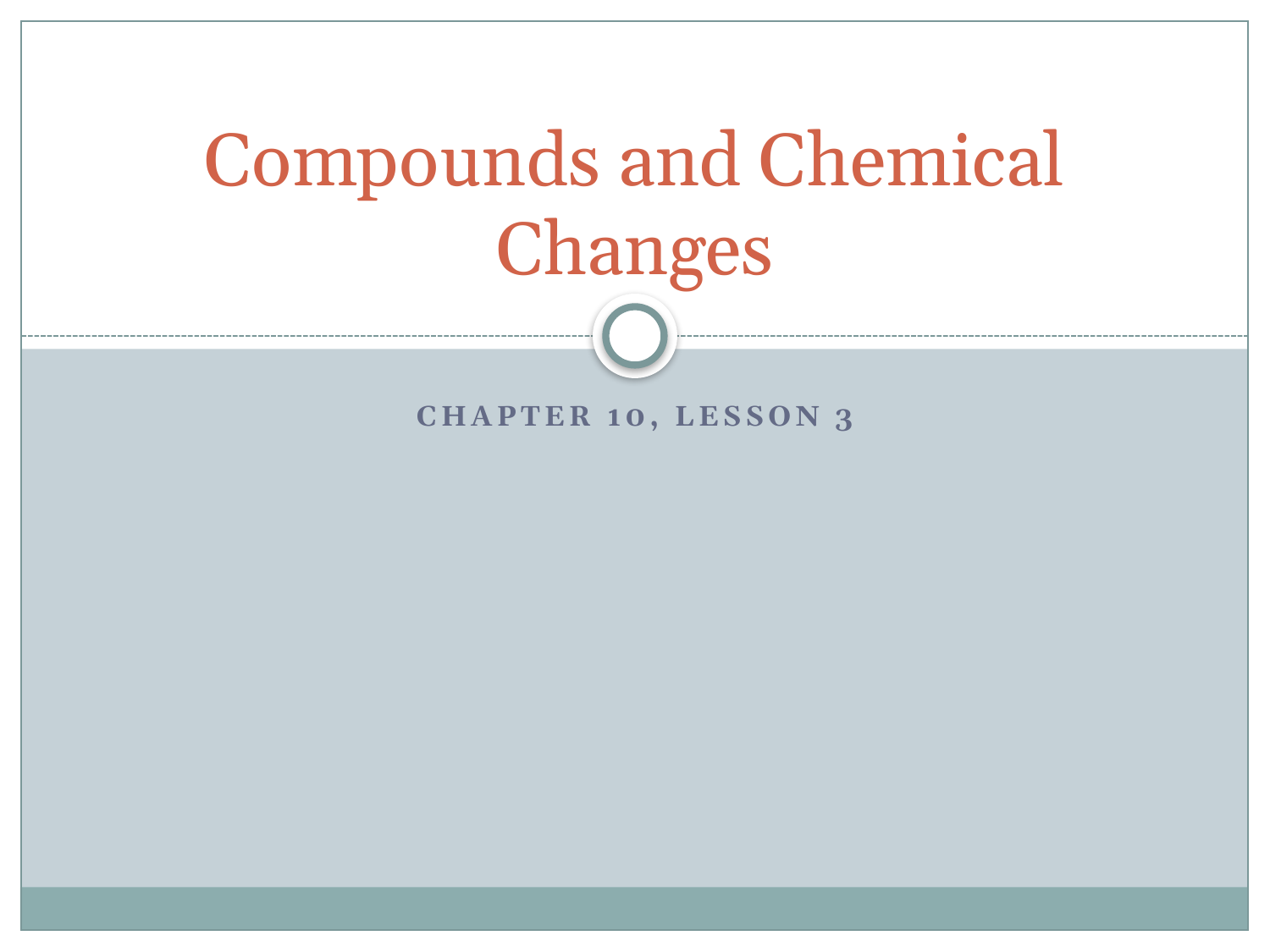

# Compounds and Chemical Changes
Chapter 10, lesson 3